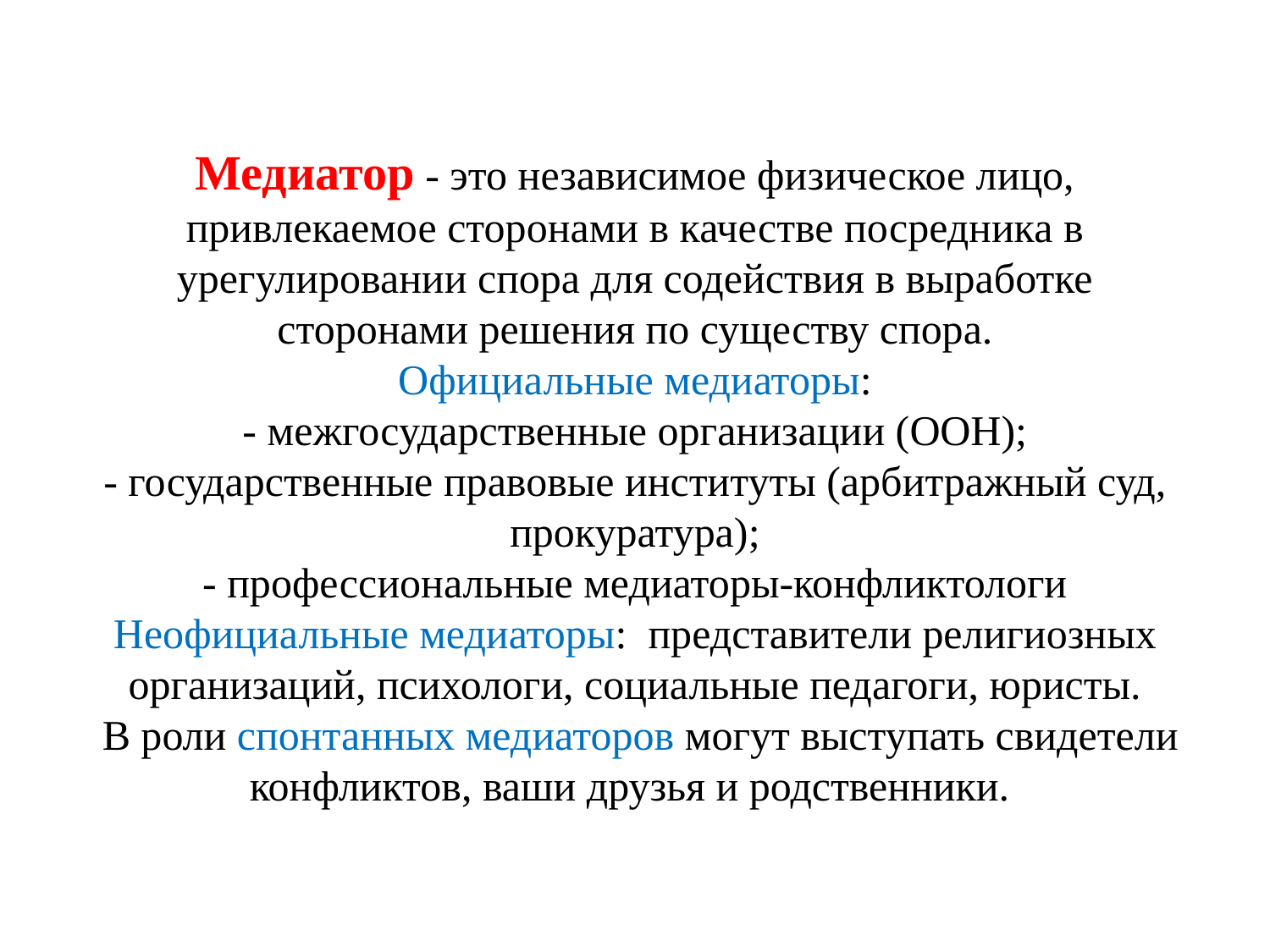

# Медиатор - это независимое физическое лицо, привлекаемое сторонами в качестве посредника в урегулировании спора для содействия в выработке сторонами решения по существу спора. Официальные медиаторы: - межгосударственные организации (ООН); - государственные правовые институты (арбитражный суд, прокуратура); - профессиональные медиаторы-конфликтологи Неофициальные медиаторы:  представители религиозных организаций, психологи, социальные педагоги, юристы. В роли спонтанных медиаторов могут выступать свидетели конфликтов, ваши друзья и родственники.